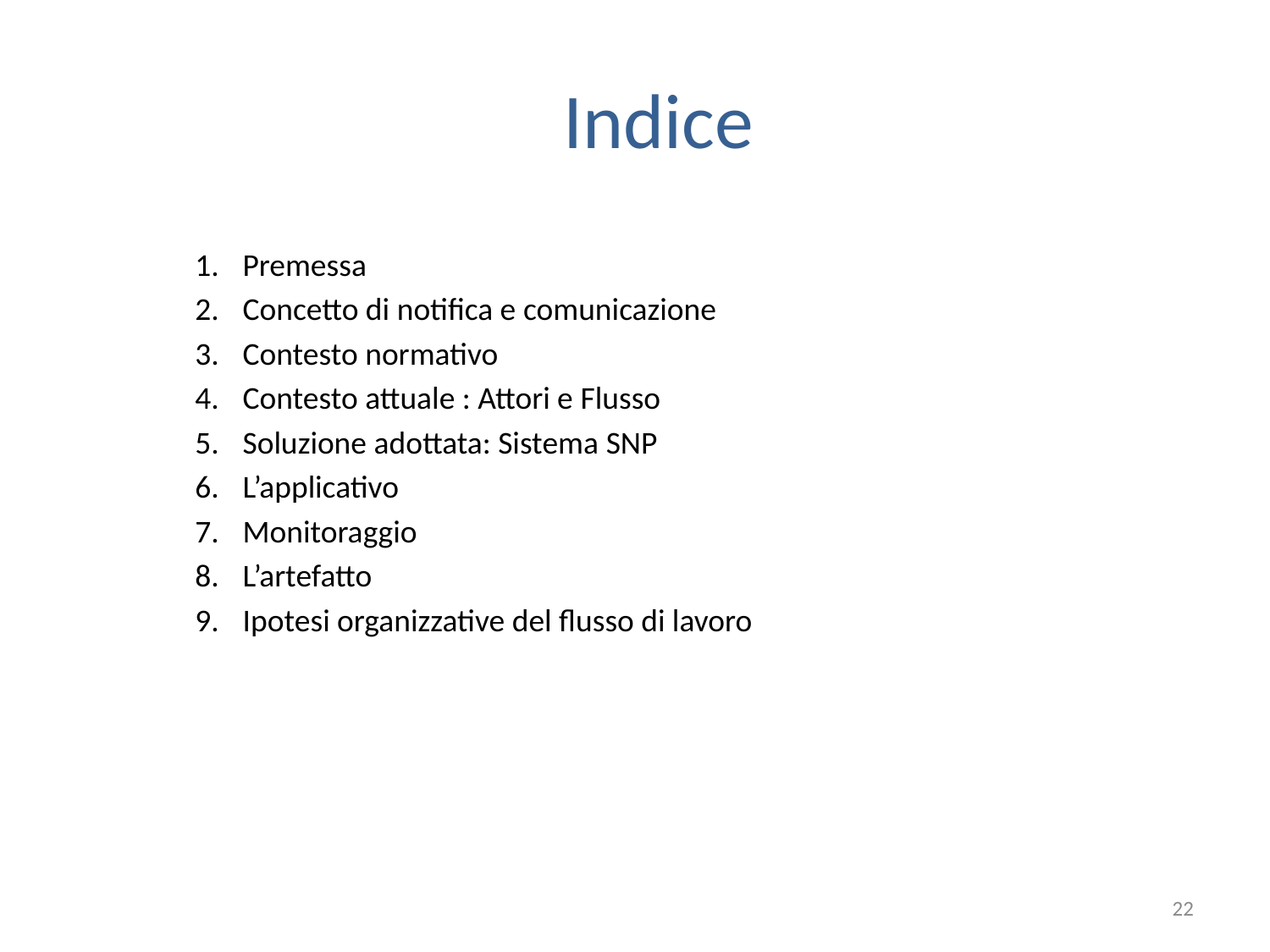

# Indice
Premessa
Concetto di notifica e comunicazione
Contesto normativo
Contesto attuale : Attori e Flusso
Soluzione adottata: Sistema SNP
L’applicativo
Monitoraggio
L’artefatto
Ipotesi organizzative del flusso di lavoro
22